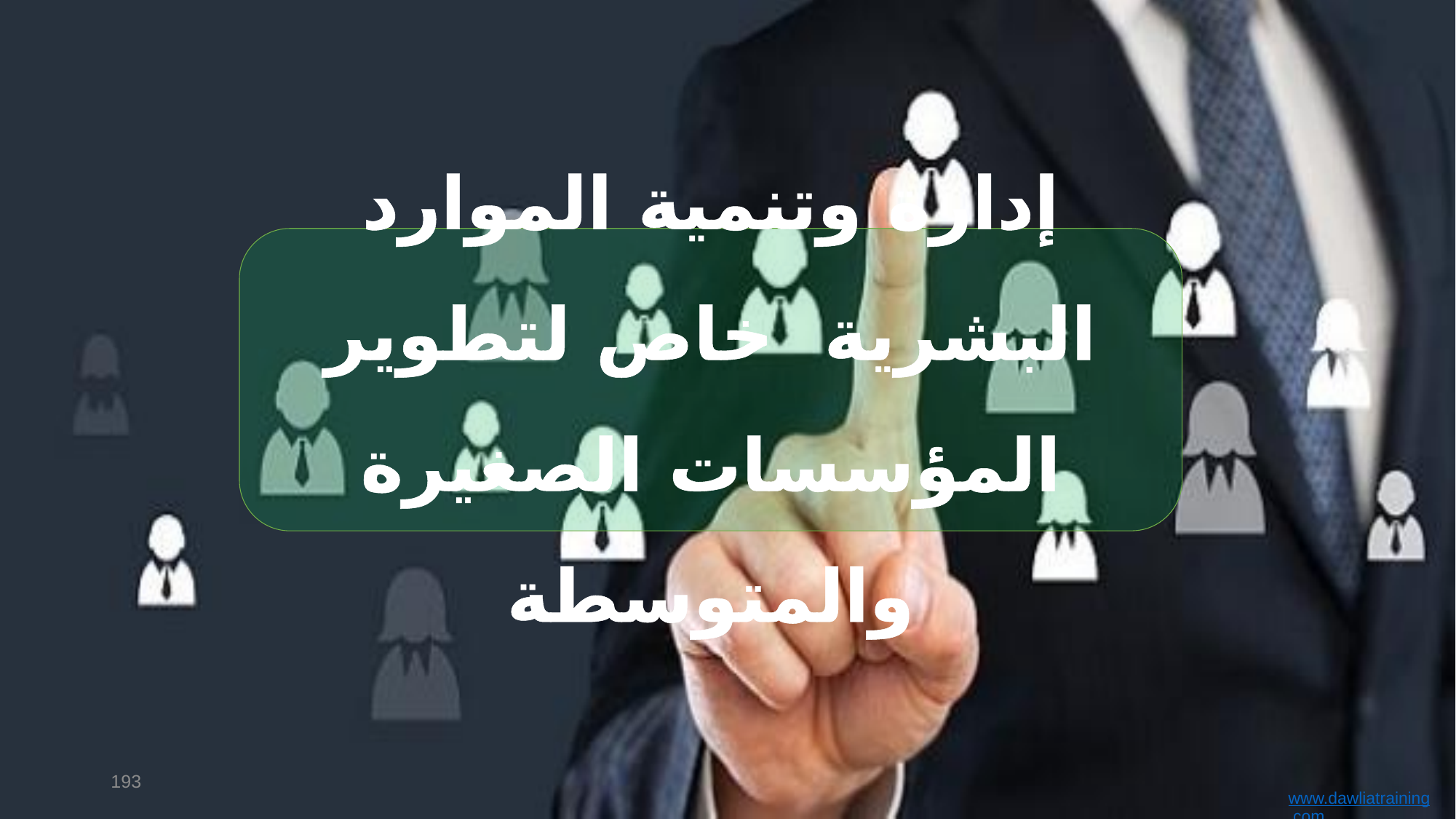

إدارة وتنمية الموارد البشرية  خاص لتطوير المؤسسات الصغيرة والمتوسطة
193
www.dawliatraining.com